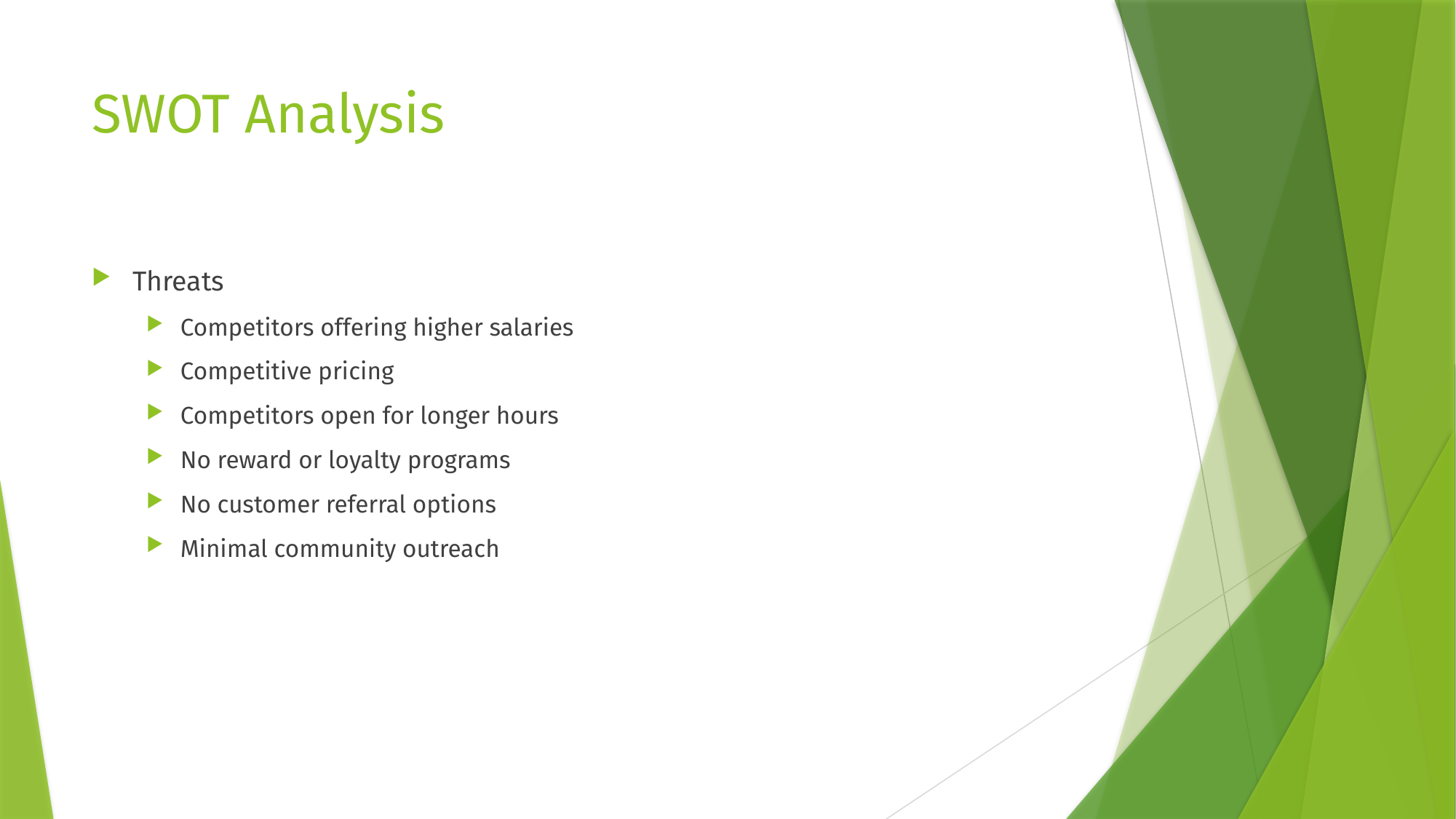

# SWOT Analysis
Threats
Competitors offering higher salaries
Competitive pricing
Competitors open for longer hours
No reward or loyalty programs
No customer referral options
Minimal community outreach